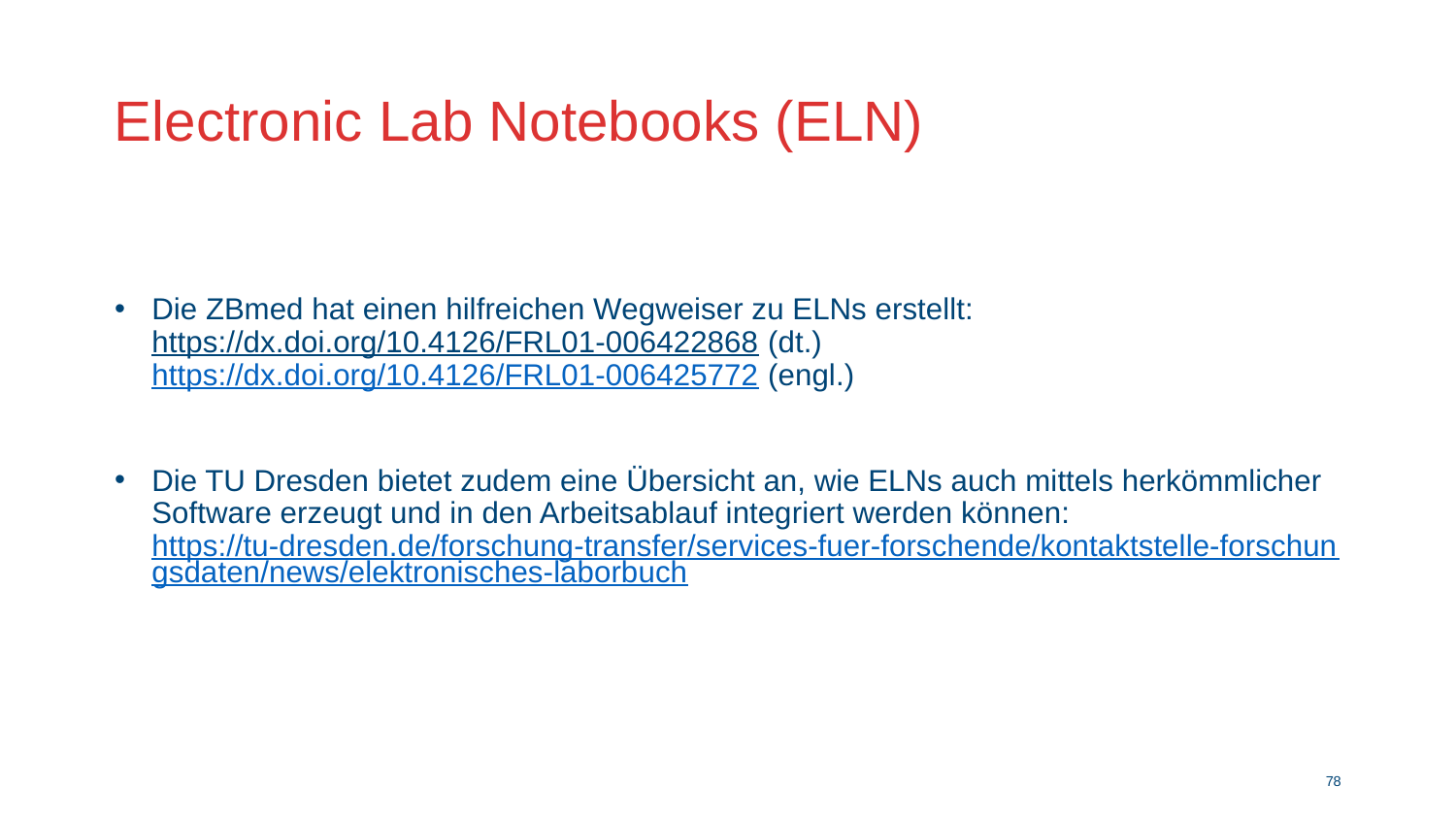

Electronic Lab Notebooks (ELN)
Die ZBmed hat einen hilfreichen Wegweiser zu ELNs erstellt:
https://dx.doi.org/10.4126/FRL01-006422868 (dt.)
https://dx.doi.org/10.4126/FRL01-006425772 (engl.)

Die TU Dresden bietet zudem eine Übersicht an, wie ELNs auch mittels herkömmlicher Software erzeugt und in den Arbeitsablauf integriert werden können:
https://tu-dresden.de/forschung-transfer/services-fuer-forschende/kontaktstelle-forschungsdaten/news/elektronisches-laborbuch
78